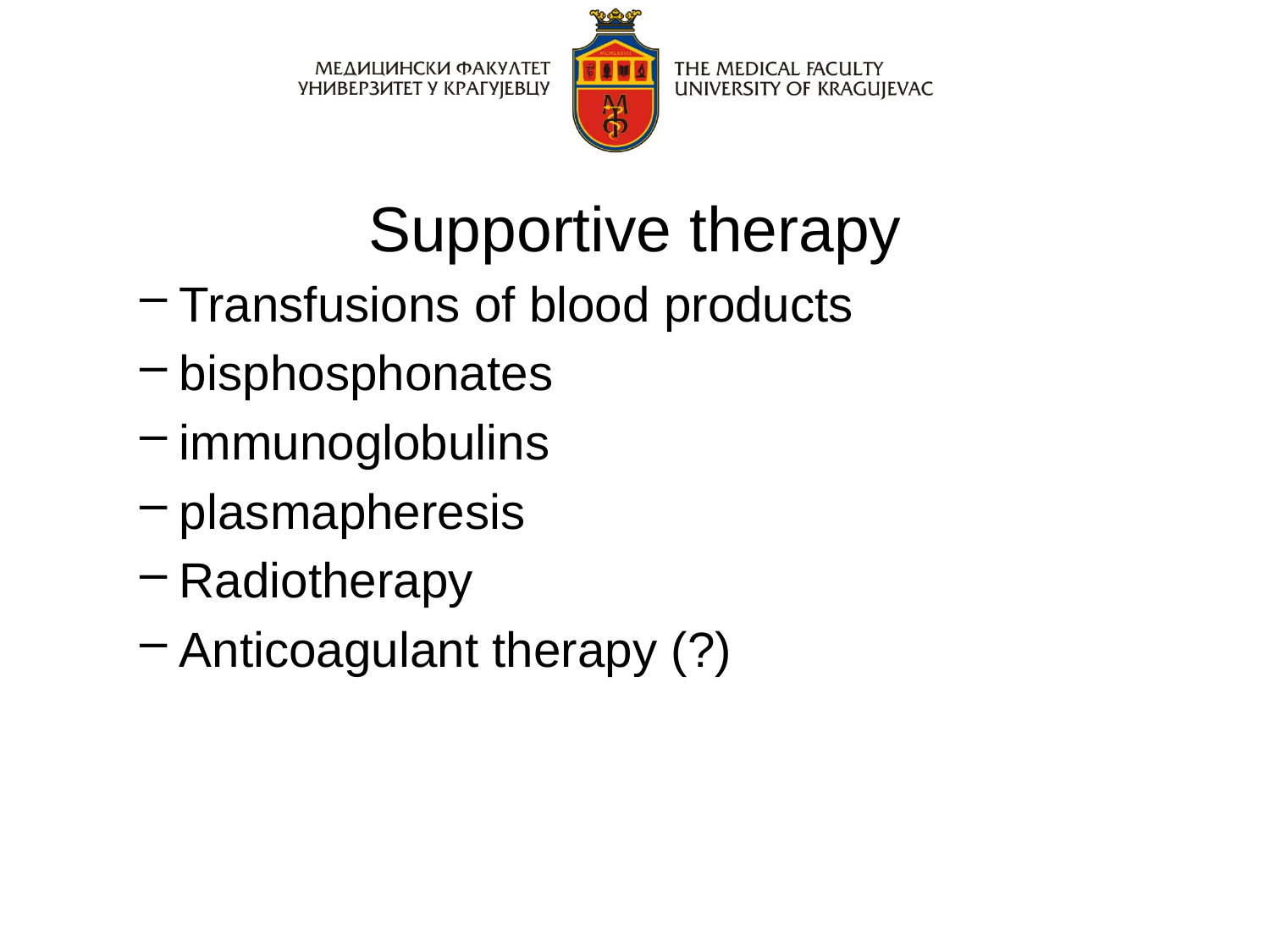

# Supportive therapy
Transfusions of blood products
bisphosphonates
immunoglobulins
plasmapheresis
Radiotherapy
Anticoagulant therapy (?)